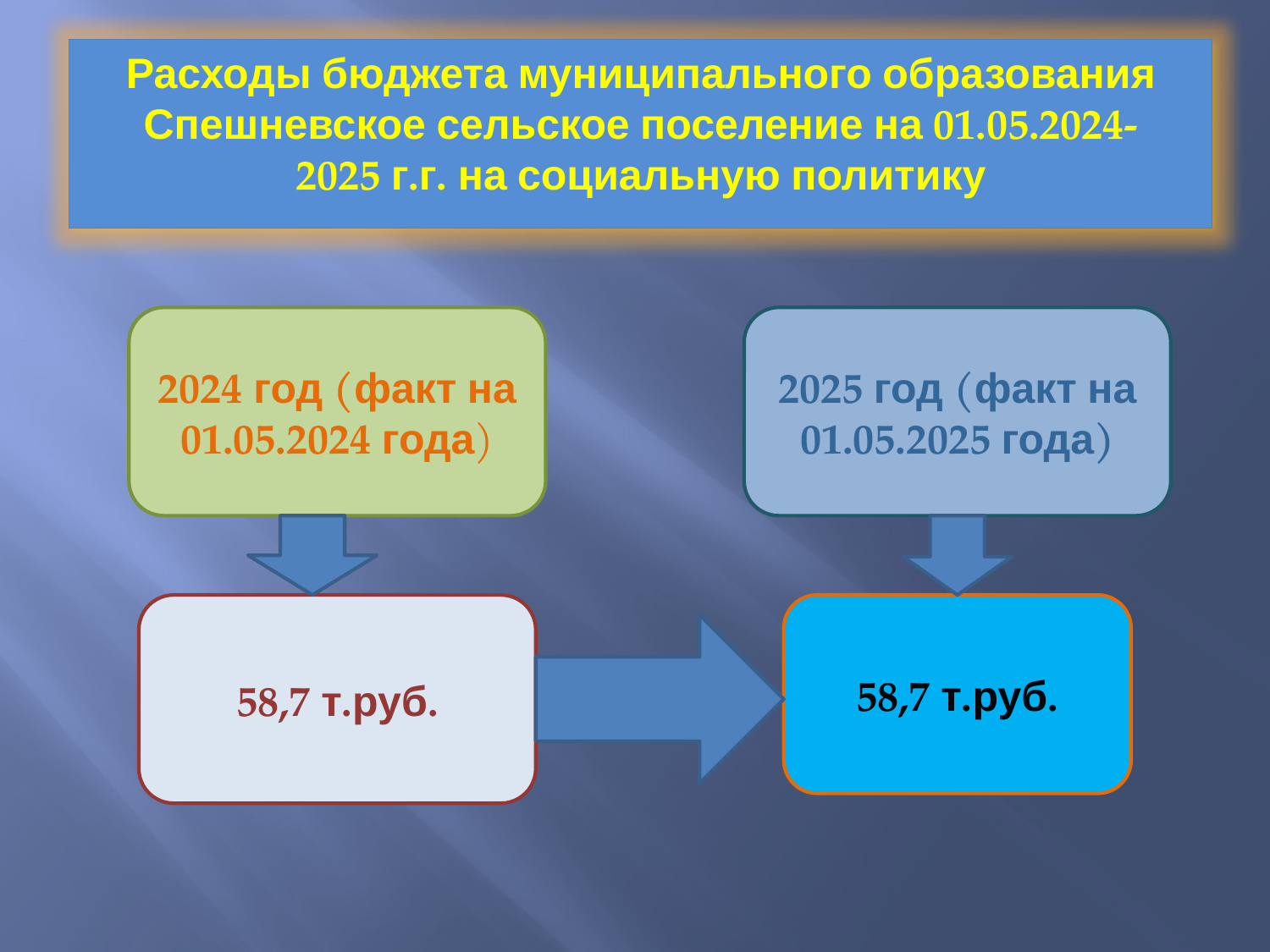

Расходы бюджета муниципального образования Спешневское сельское поселение на 01.05.2024-
2025 г.г. на социальную политику
2024 год (факт на 01.05.2024 года)
2025 год (факт на 01.05.2025 года)

58,7 т.руб.
58,7 т.руб.